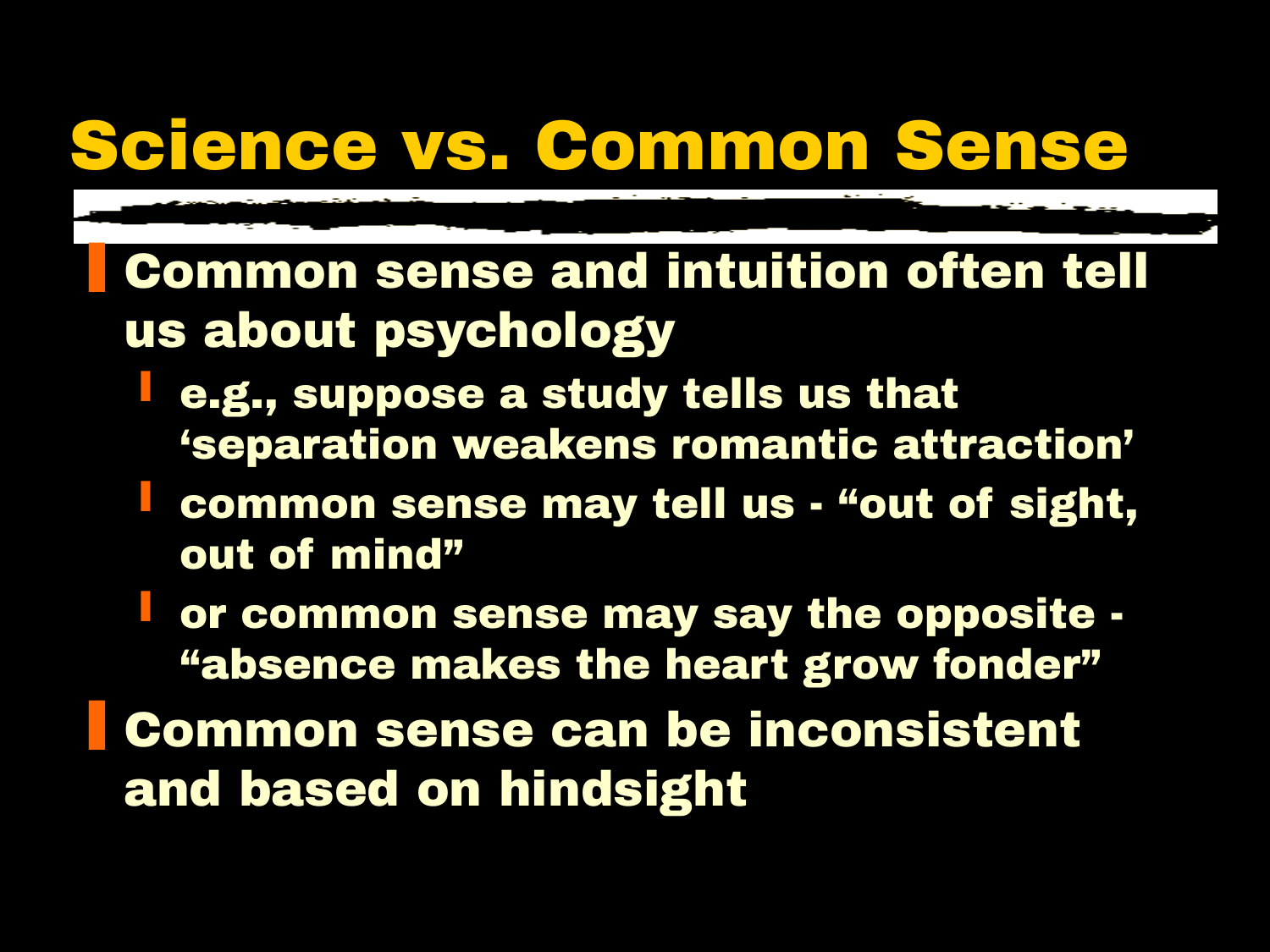

# Science vs. Common Sense
Common sense and intuition often tell us about psychology
e.g., suppose a study tells us that ‘separation weakens romantic attraction’
common sense may tell us - “out of sight, out of mind”
or common sense may say the opposite - “absence makes the heart grow fonder”
Common sense can be inconsistent and based on hindsight